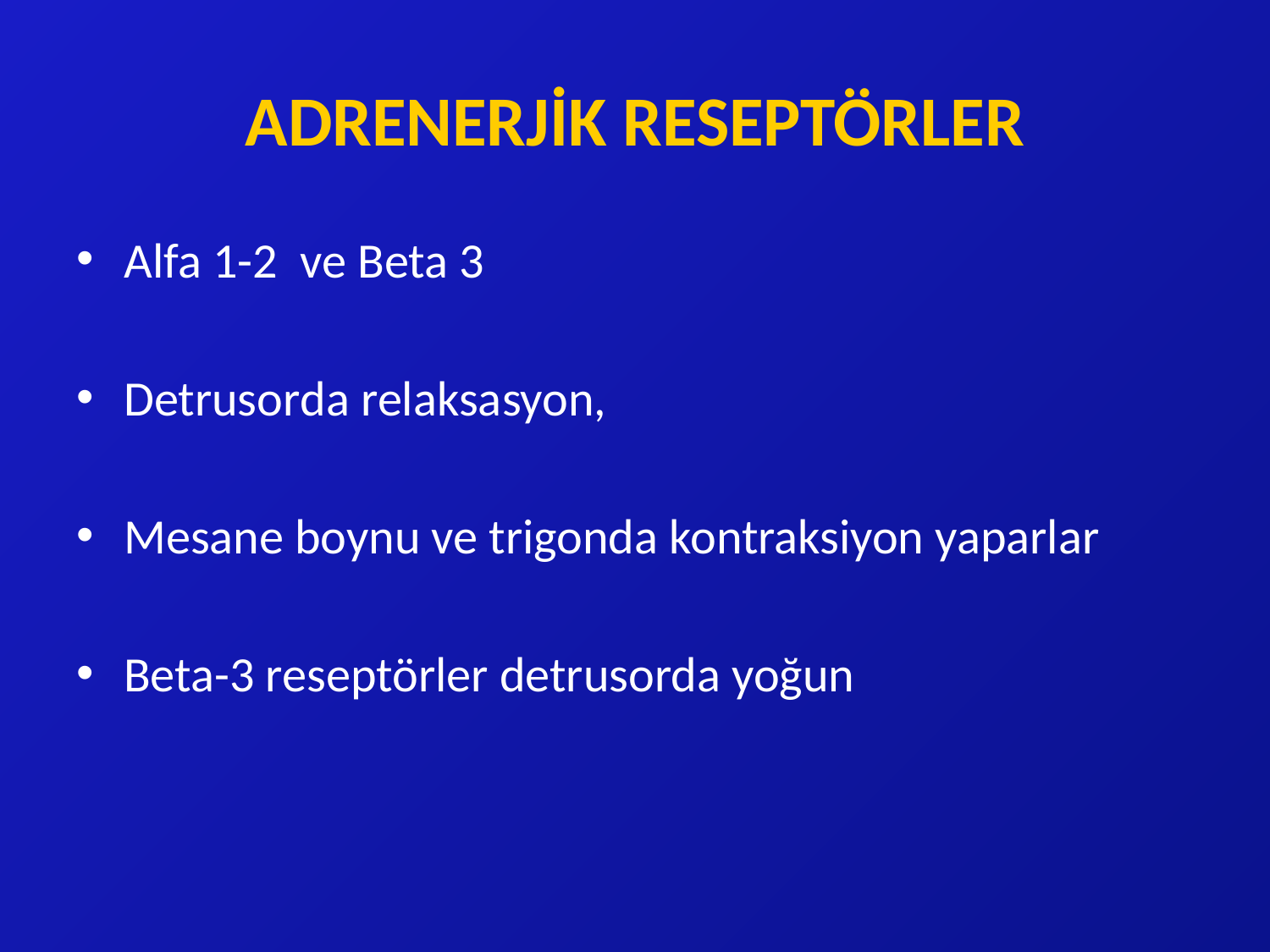

# ADRENERJİK RESEPTÖRLER
Alfa 1-2  ve Beta 3

Detrusorda relaksasyon,

Mesane boynu ve trigonda kontraksiyon yaparlar

Beta-3 reseptörler detrusorda yoğun